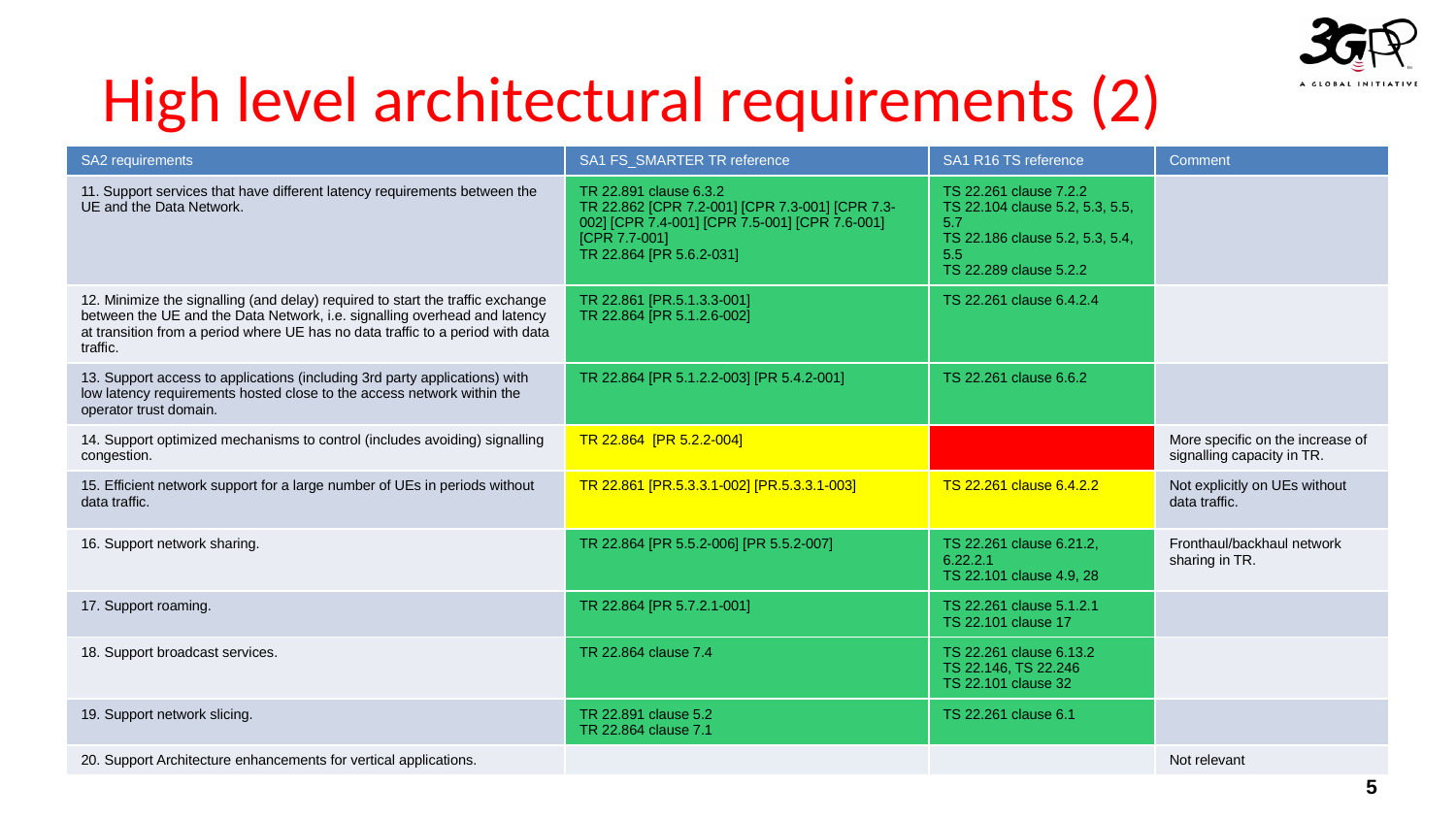

# High level architectural requirements (2)
| SA2 requirements | SA1 FS\_SMARTER TR reference | SA1 R16 TS reference | Comment |
| --- | --- | --- | --- |
| 11. Support services that have different latency requirements between the UE and the Data Network. | TR 22.891 clause 6.3.2 TR 22.862 [CPR 7.2-001] [CPR 7.3-001] [CPR 7.3-002] [CPR 7.4-001] [CPR 7.5-001] [CPR 7.6-001] [CPR 7.7-001] TR 22.864 [PR 5.6.2-031] | TS 22.261 clause 7.2.2 TS 22.104 clause 5.2, 5.3, 5.5, 5.7 TS 22.186 clause 5.2, 5.3, 5.4, 5.5 TS 22.289 clause 5.2.2 |  |
| 12. Minimize the signalling (and delay) required to start the traffic exchange between the UE and the Data Network, i.e. signalling overhead and latency at transition from a period where UE has no data traffic to a period with data traffic. | TR 22.861 [PR.5.1.3.3-001] TR 22.864 [PR 5.1.2.6-002] | TS 22.261 clause 6.4.2.4 |  |
| 13. Support access to applications (including 3rd party applications) with low latency requirements hosted close to the access network within the operator trust domain. | TR 22.864 [PR 5.1.2.2-003] [PR 5.4.2-001] | TS 22.261 clause 6.6.2 |  |
| 14. Support optimized mechanisms to control (includes avoiding) signalling congestion. | TR 22.864 [PR 5.2.2-004] |  | More specific on the increase of signalling capacity in TR. |
| 15. Efficient network support for a large number of UEs in periods without data traffic. | TR 22.861 [PR.5.3.3.1-002] [PR.5.3.3.1-003] | TS 22.261 clause 6.4.2.2 | Not explicitly on UEs without data traffic. |
| 16. Support network sharing. | TR 22.864 [PR 5.5.2-006] [PR 5.5.2-007] | TS 22.261 clause 6.21.2, 6.22.2.1 TS 22.101 clause 4.9, 28 | Fronthaul/backhaul network sharing in TR. |
| 17. Support roaming. | TR 22.864 [PR 5.7.2.1-001] | TS 22.261 clause 5.1.2.1 TS 22.101 clause 17 |  |
| 18. Support broadcast services. | TR 22.864 clause 7.4 | TS 22.261 clause 6.13.2 TS 22.146, TS 22.246 TS 22.101 clause 32 |  |
| 19. Support network slicing. | TR 22.891 clause 5.2 TR 22.864 clause 7.1 | TS 22.261 clause 6.1 |  |
| 20. Support Architecture enhancements for vertical applications. |  |  | Not relevant |